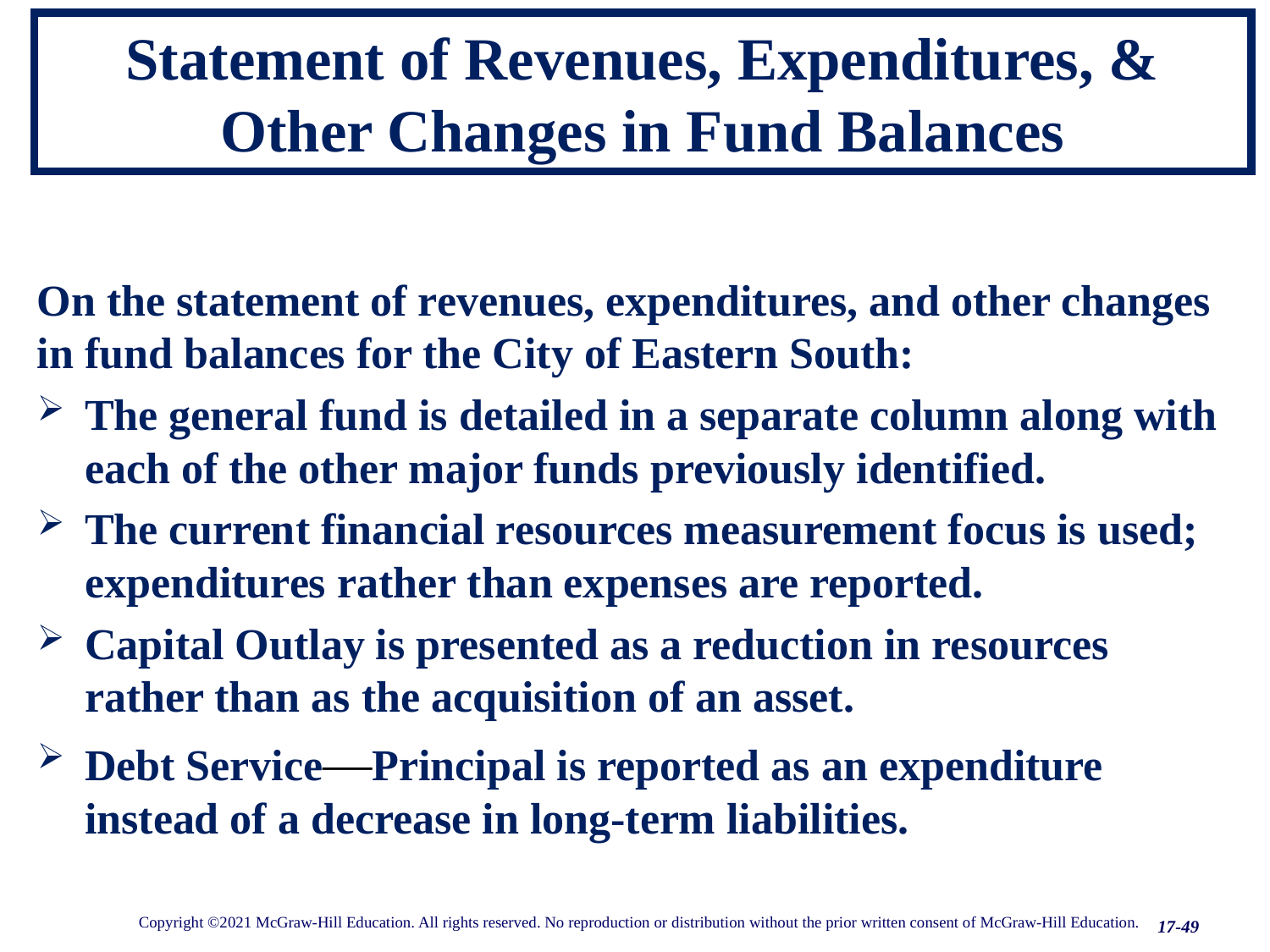

# Statement of Revenues, Expenditures, & Other Changes in Fund Balances
17-49
On the statement of revenues, expenditures, and other changes in fund balances for the City of Eastern South:
The general fund is detailed in a separate column along with each of the other major funds previously identified.
The current financial resources measurement focus is used; expenditures rather than expenses are reported.
Capital Outlay is presented as a reduction in resources rather than as the acquisition of an asset.
Debt Service—Principal is reported as an expenditure instead of a decrease in long-term liabilities.
17-49
Copyright ©2021 McGraw-Hill Education. All rights reserved. No reproduction or distribution without the prior written consent of McGraw-Hill Education.